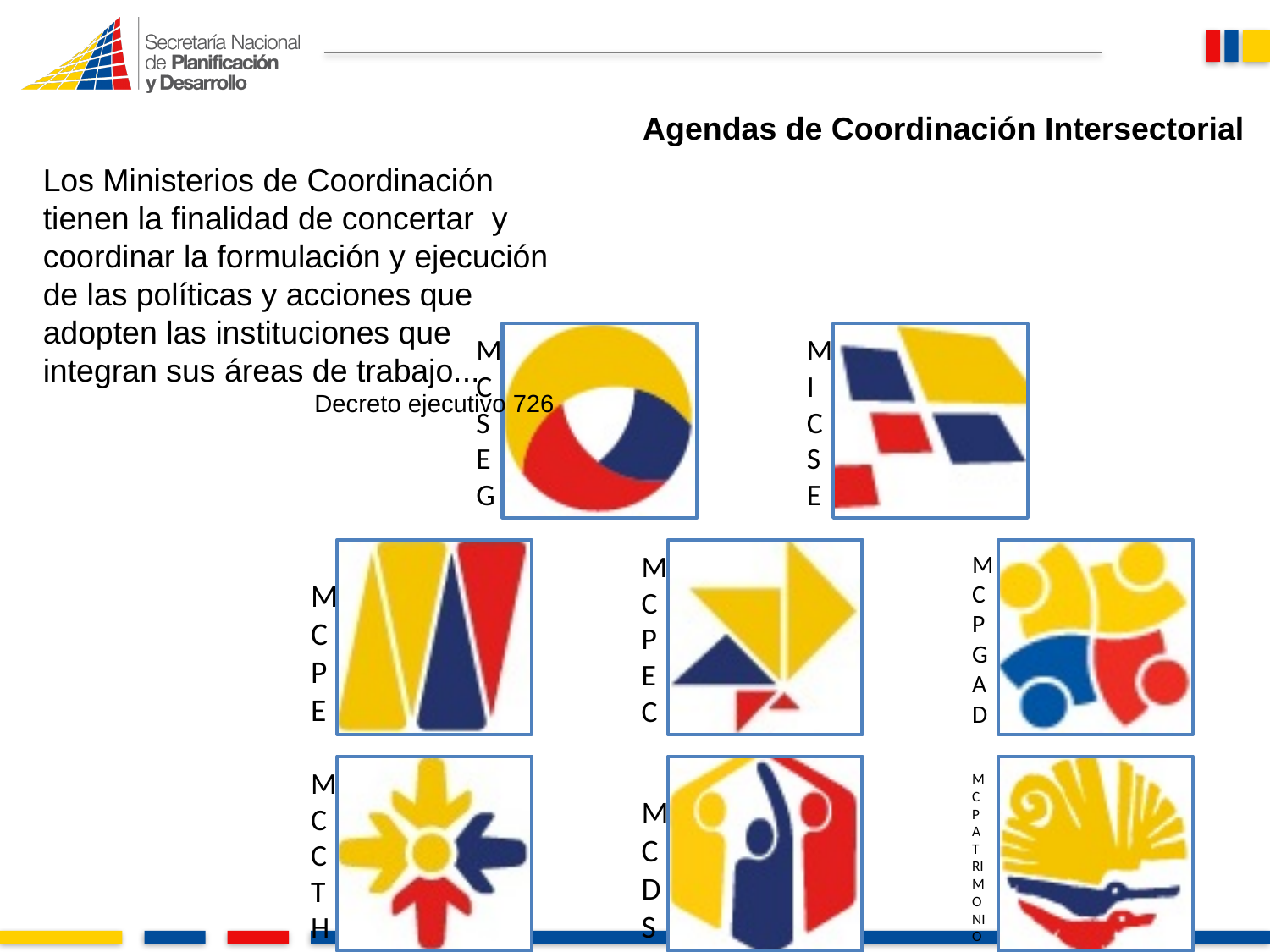

Agendas de Coordinación Intersectorial
Los Ministerios de Coordinación tienen la finalidad de concertar  y coordinar la formulación y ejecución de las políticas y acciones que adopten las instituciones que integran sus áreas de trabajo...
Decreto ejecutivo 726

MCCTH
MCDS
MCPATRIMONIO
MICSE
MCPE
MCPEC
MCPGAD